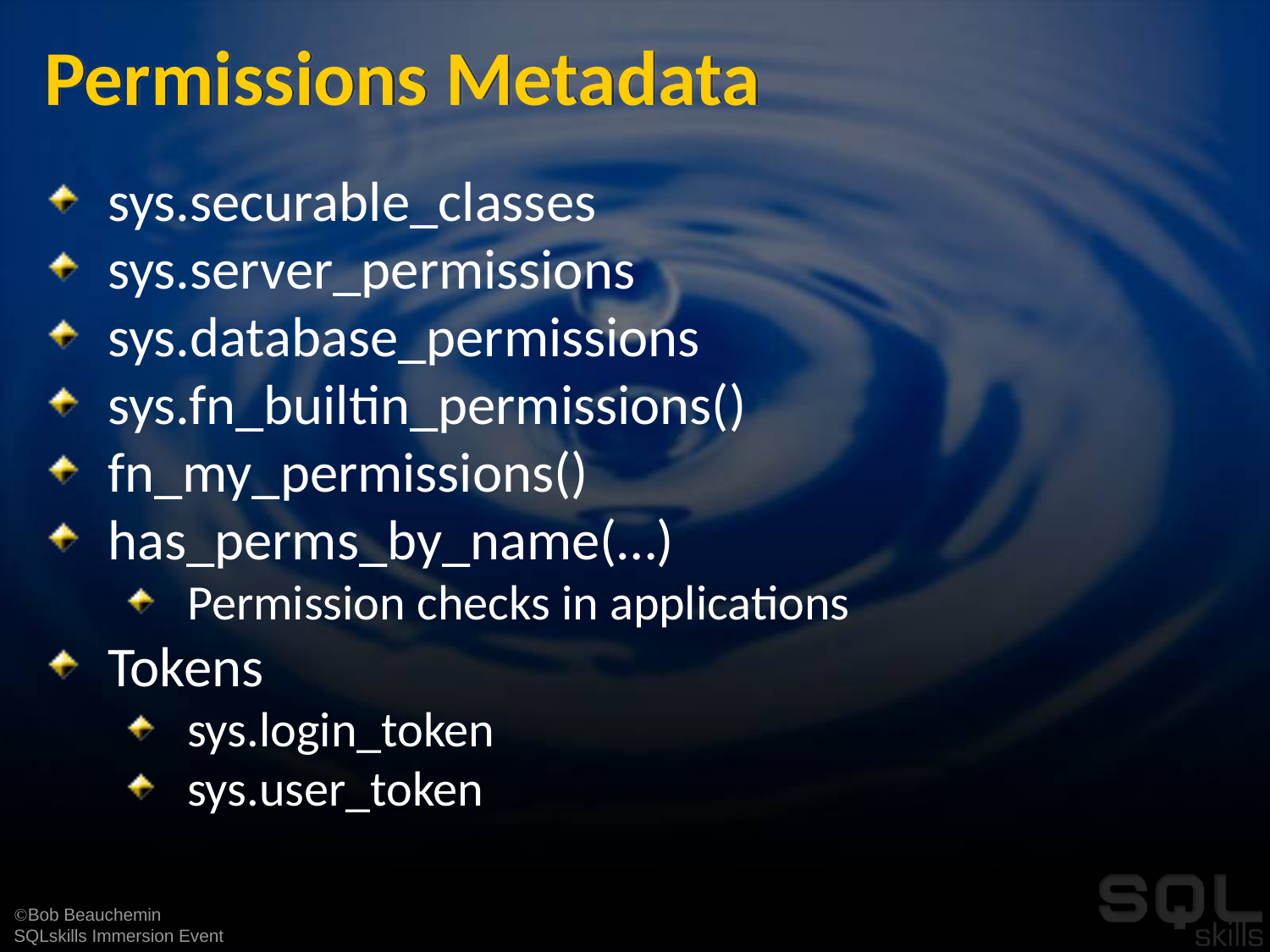

# Permissions Metadata
sys.securable_classes
sys.server_permissions
sys.database_permissions
sys.fn_builtin_permissions()
fn_my_permissions()
has_perms_by_name(…)
Permission checks in applications
Tokens
sys.login_token
sys.user_token